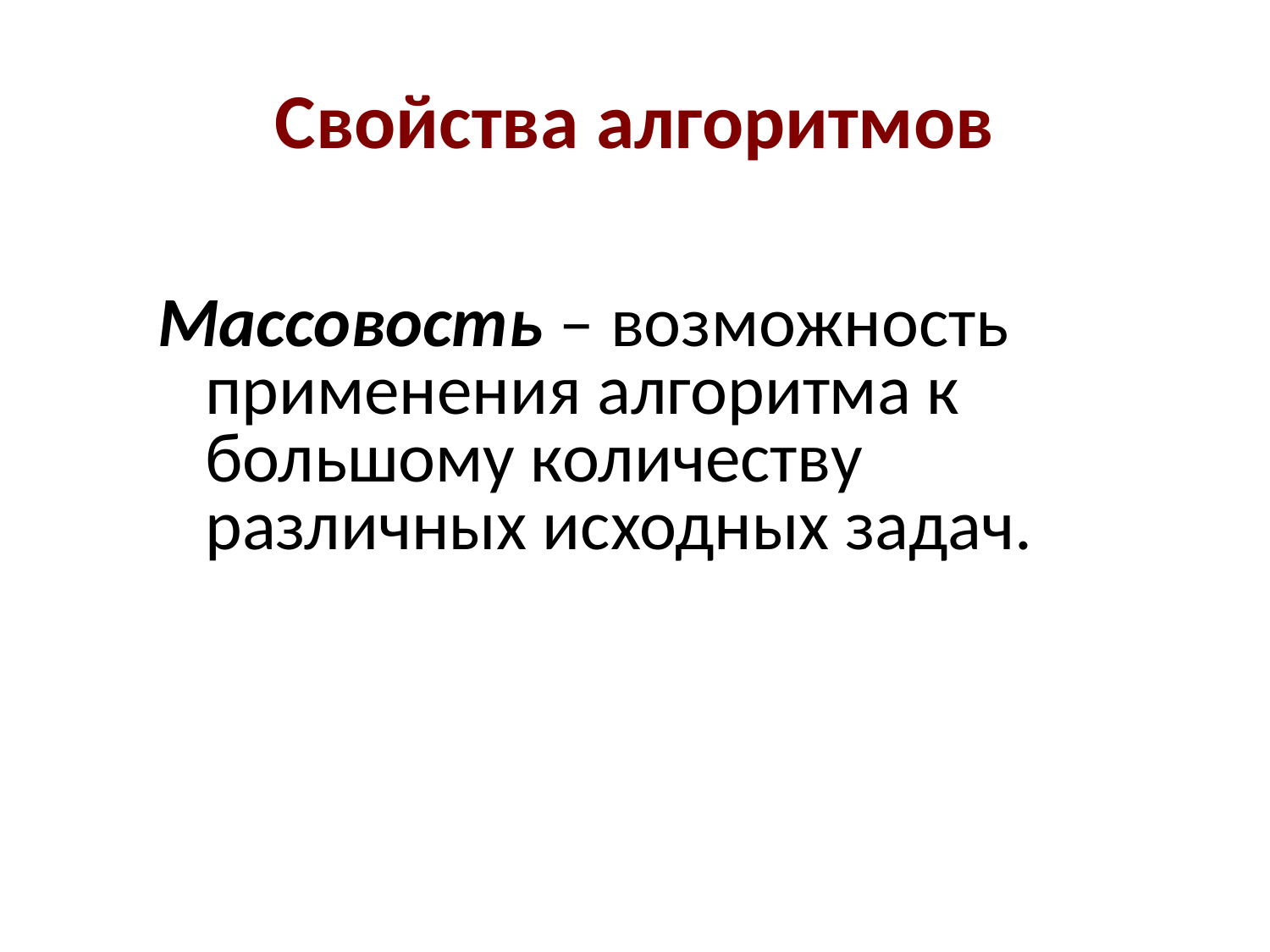

# Свойства алгоритмов
Массовость – возможность применения алгоритма к большому количеству различных исходных задач.